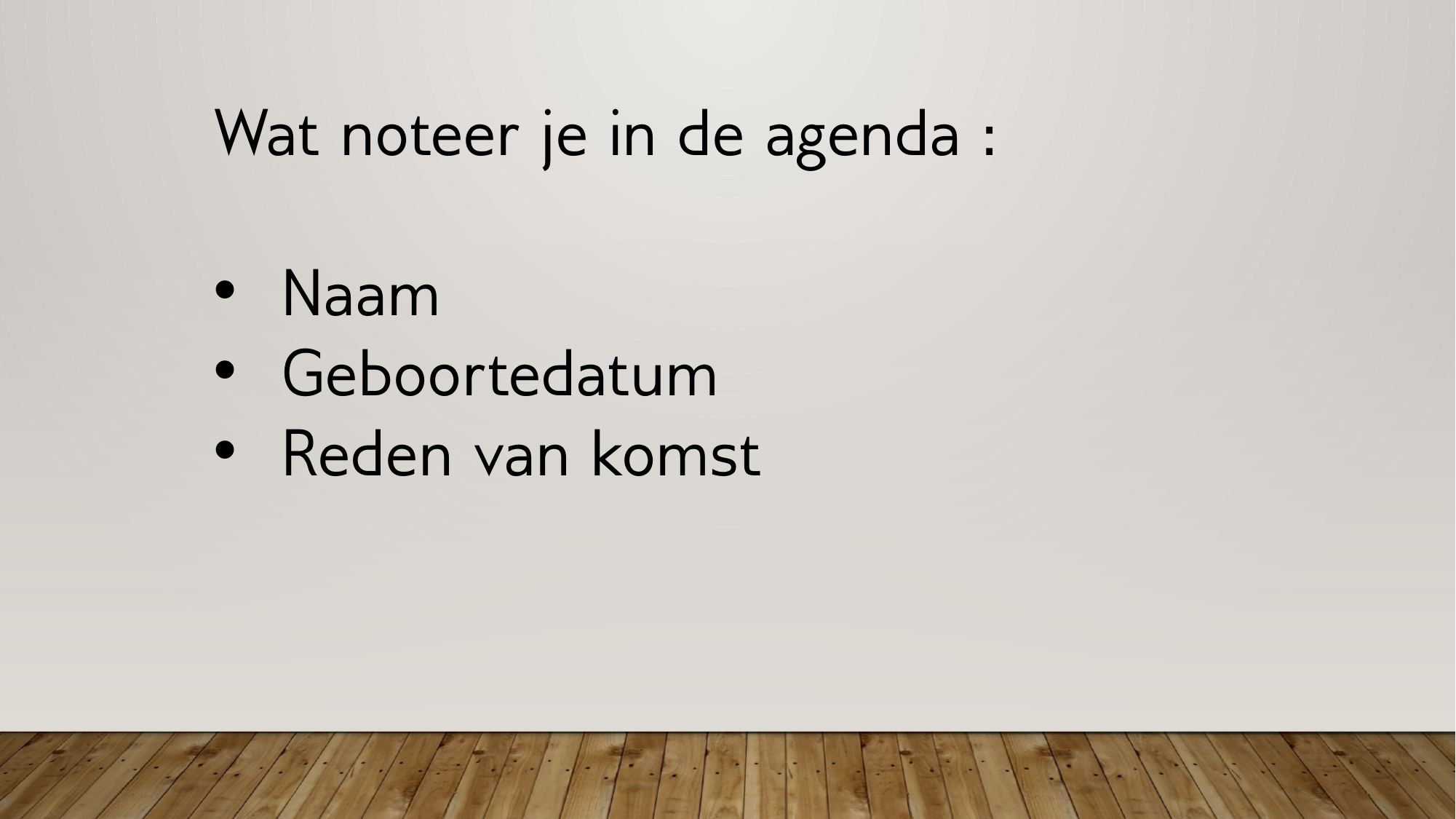

Wat noteer je in de agenda :

Naam
Geboortedatum
Reden van komst